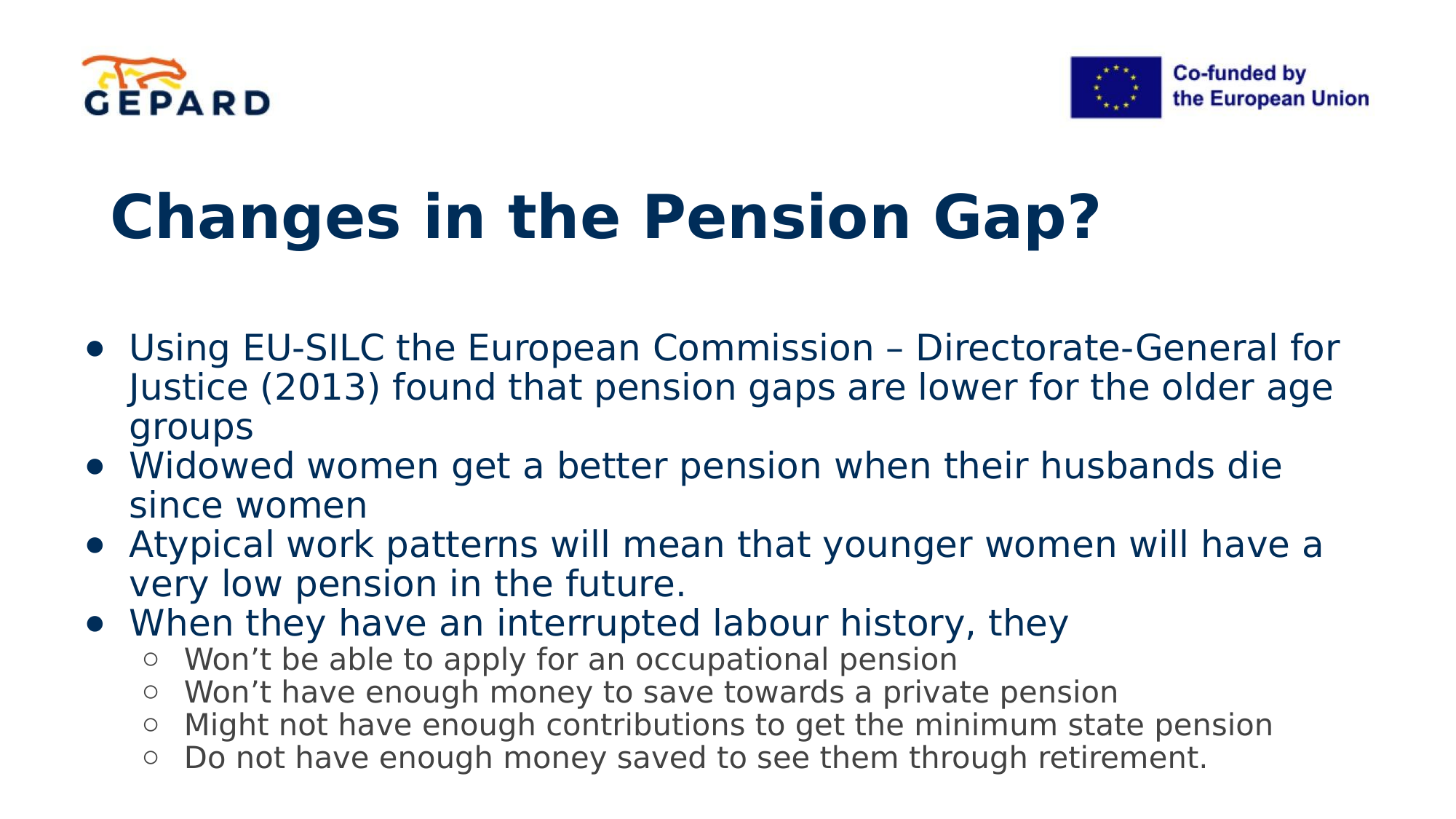

# Changes in the Pension Gap?
Using EU-SILC the European Commission – Directorate-General for Justice (2013) found that pension gaps are lower for the older age groups
Widowed women get a better pension when their husbands die since women
Atypical work patterns will mean that younger women will have a very low pension in the future.
When they have an interrupted labour history, they
Won’t be able to apply for an occupational pension
Won’t have enough money to save towards a private pension
Might not have enough contributions to get the minimum state pension
Do not have enough money saved to see them through retirement.